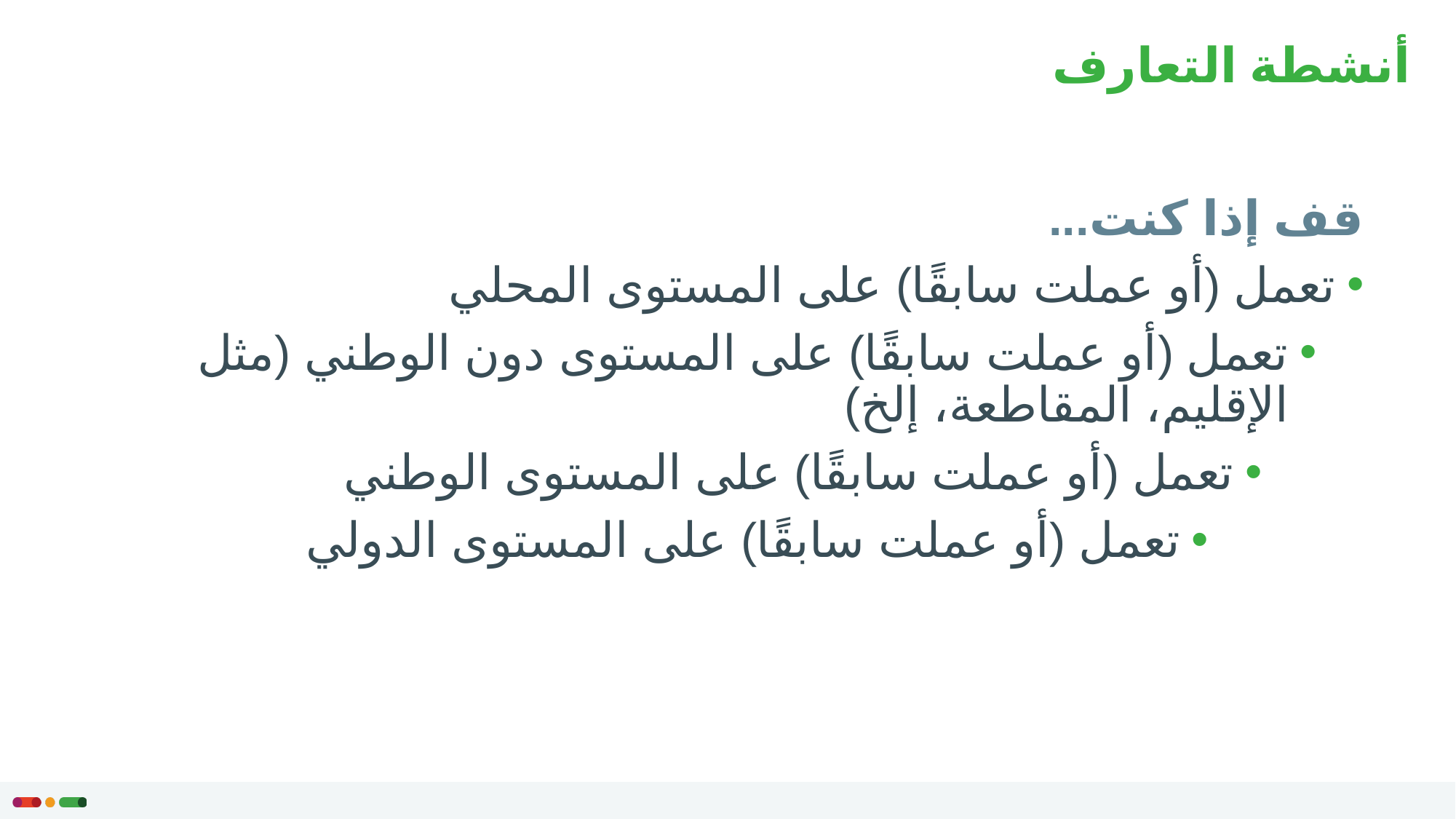

# أنشطة التعارف
قف إذا كنت...
تعمل (أو عملت سابقًا) على المستوى المحلي
تعمل (أو عملت سابقًا) على المستوى دون الوطني (مثل الإقليم، المقاطعة، إلخ)
تعمل (أو عملت سابقًا) على المستوى الوطني
تعمل (أو عملت سابقًا) على المستوى الدولي